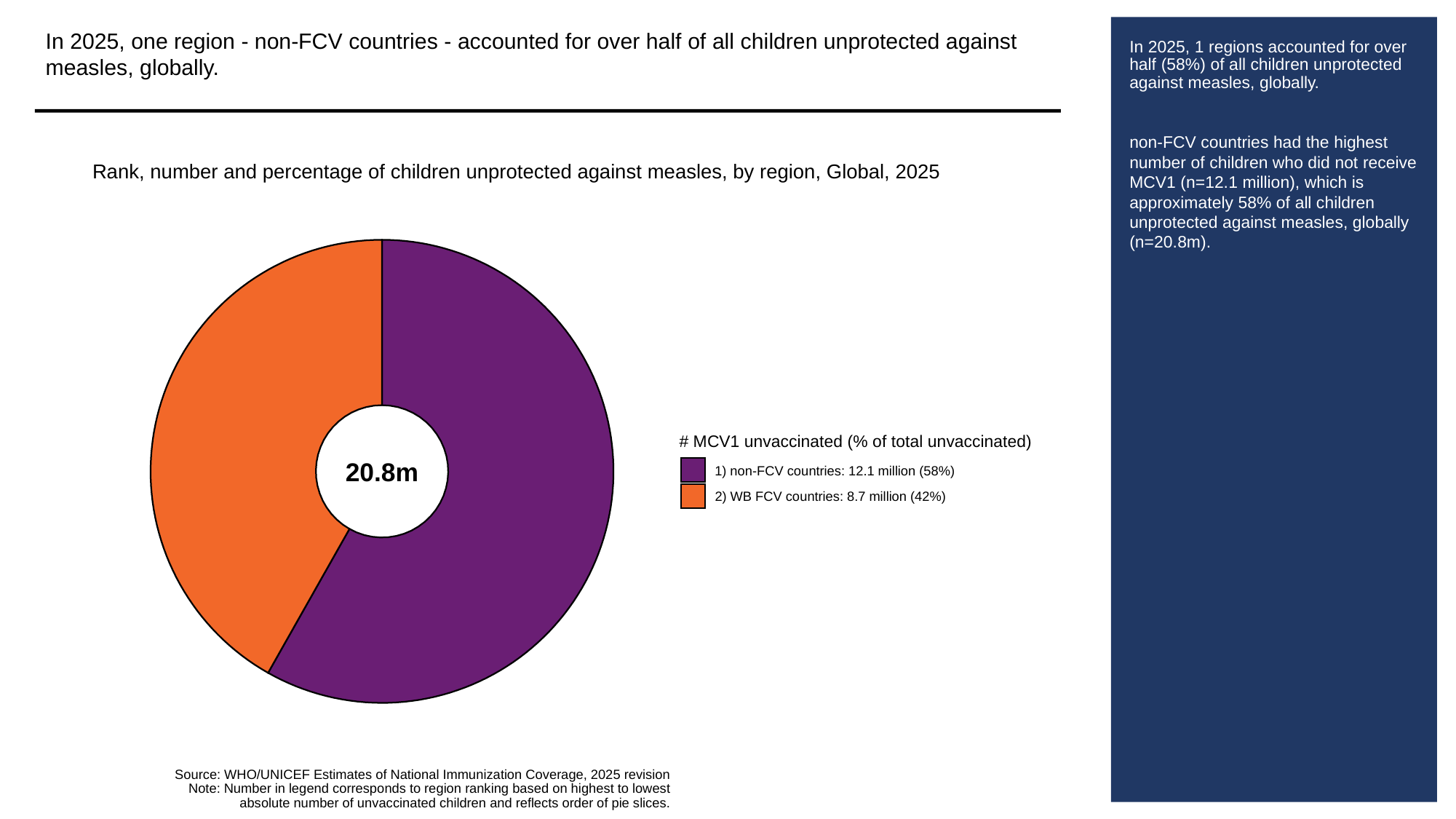

In 2025, one region - non-FCV countries - accounted for over half of all children unprotected against measles, globally.
# In 2025, 1 regions accounted for over half (58%) of all children unprotected against measles, globally.

non-FCV countries had the highest number of children who did not receive MCV1 (n=12.1 million), which is approximately 58% of all children unprotected against measles, globally (n=20.8m).

Rank, number and percentage of children unprotected against measles, by region, Global, 2025

# MCV1 unvaccinated (% of total unvaccinated)

20.8m
1) non-FCV countries: 12.1 million (58%)

2) WB FCV countries: 8.7 million (42%)
Source: WHO/UNICEF Estimates of National Immunization Coverage, 2025 revision
Note: Number in legend corresponds to region ranking based on highest to lowest
absolute number of unvaccinated children and reflects order of pie slices.